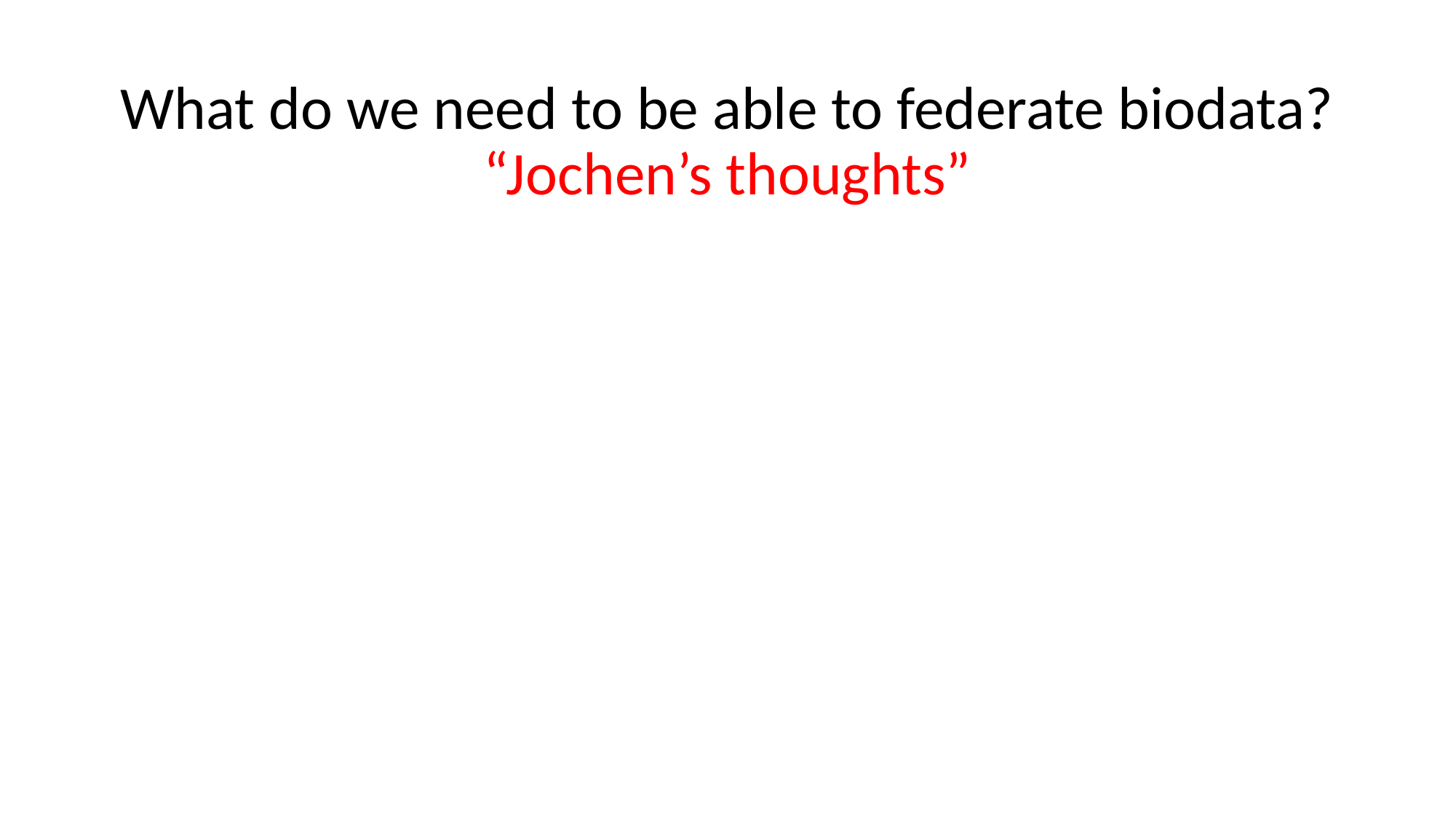

# What do we need to be able to federate biodata? “Jochen’s thoughts”